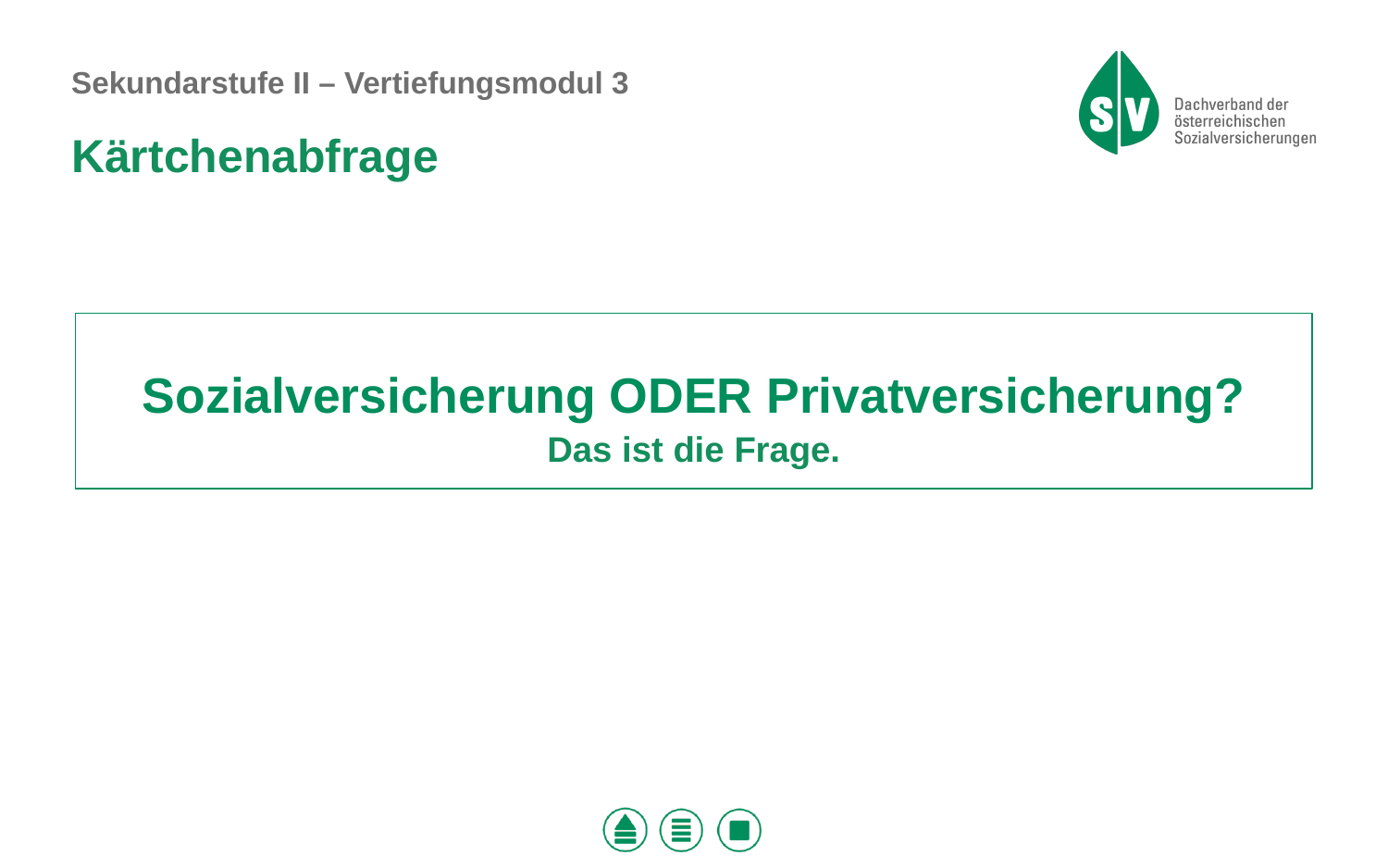

Kärtchenabfrage

Sozialversicherung ODER Privatversicherung?
Das ist die Frage.
2